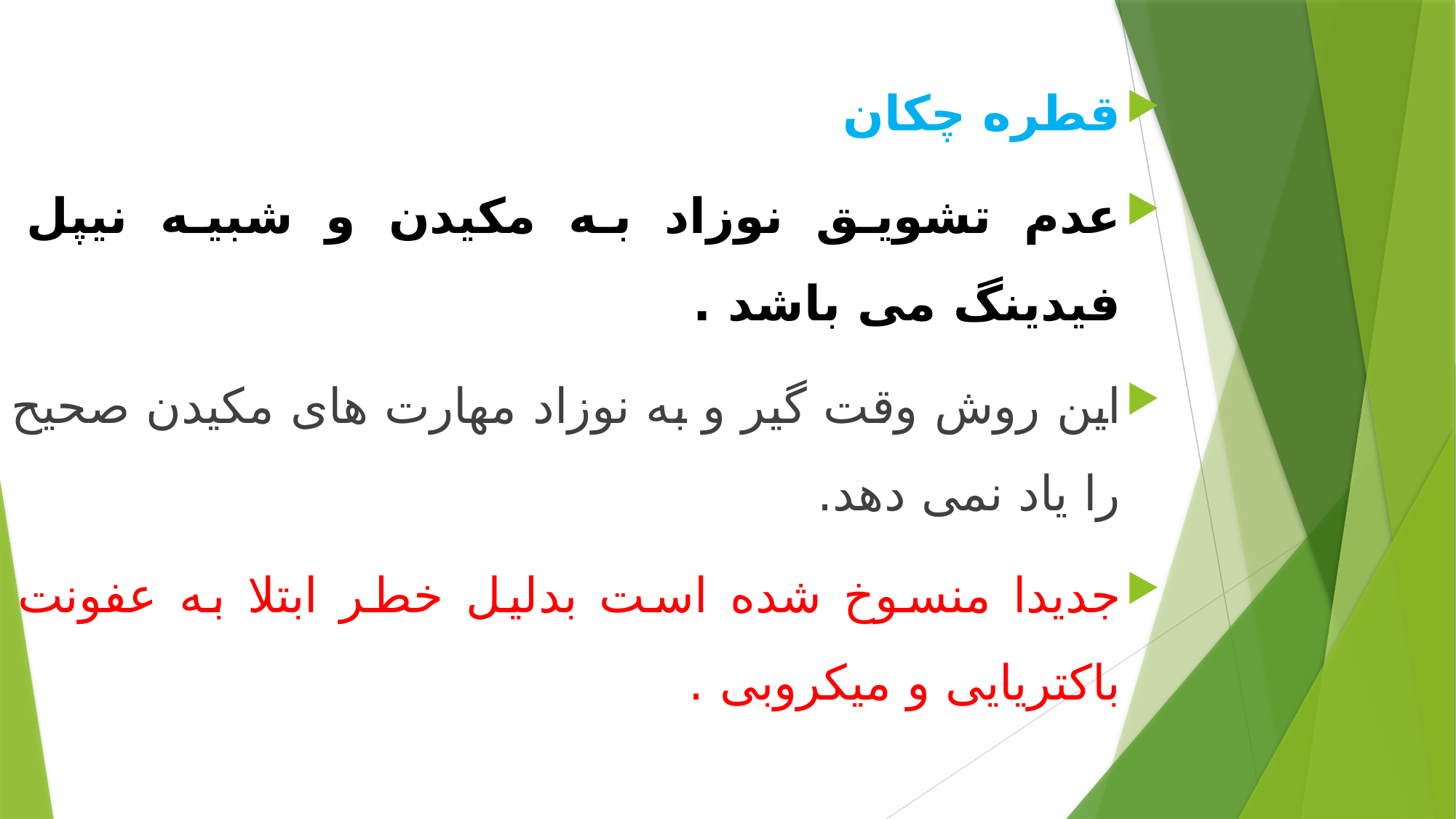

قطره چکان
عدم تشویق نوزاد به مکیدن و شبیه نیپل فیدینگ می باشد .
این روش وقت گیر و به نوزاد مهارت های مکیدن صحیح را یاد نمی دهد.
جدیدا منسوخ شده است بدلیل خطر ابتلا به عفونت باکتریایی و میکروبی .